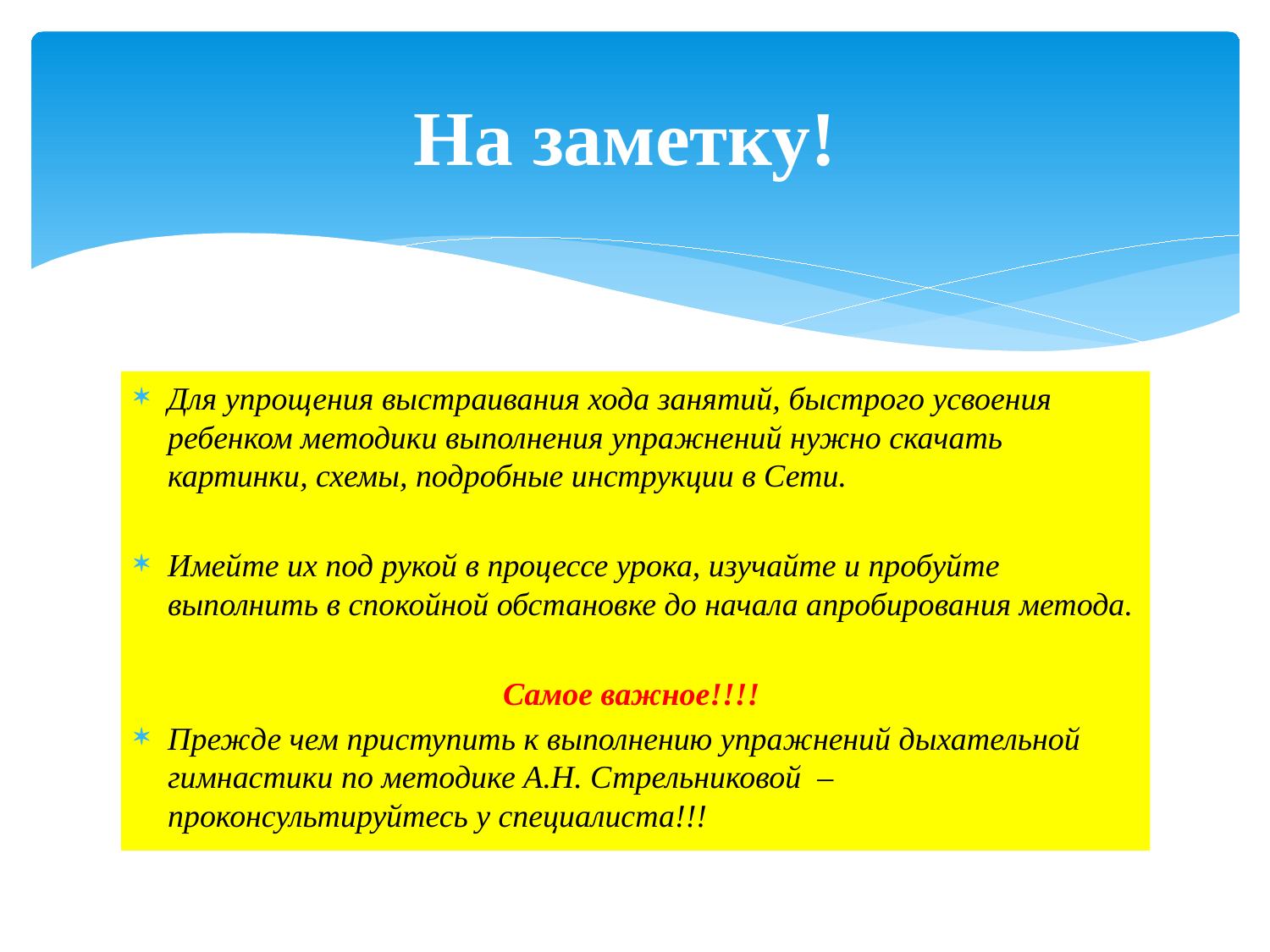

# На заметку!
Для упрощения выстраивания хода занятий, быстрого усвоения ребенком методики выполнения упражнений нужно скачать картинки, схемы, подробные инструкции в Сети.

Имейте их под рукой в процессе урока, изучайте и пробуйте выполнить в спокойной обстановке до начала апробирования метода.

Самое важное!!!!
Прежде чем приступить к выполнению упражнений дыхательной гимнастики по методике А.Н. Стрельниковой  – проконсультируйтесь у специалиста!!!